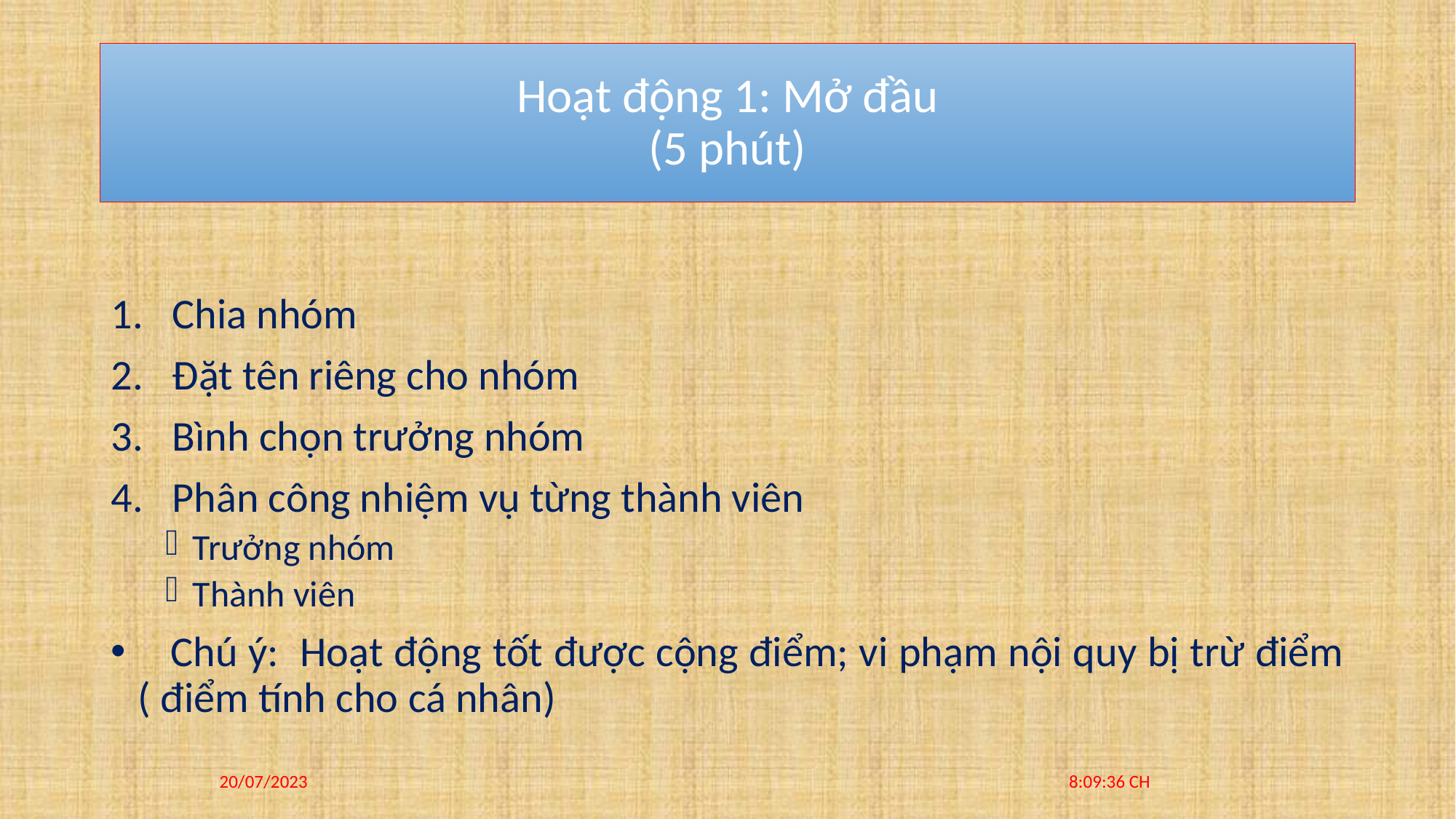

# Hoạt động 1: Mở đầu (5 phút)
Chia nhóm
Đặt tên riêng cho nhóm
Bình chọn trưởng nhóm
Phân công nhiệm vụ từng thành viên
Trưởng nhóm
Thành viên
   Chú ý:  Hoạt động tốt được cộng điểm; vi phạm nội quy bị trừ điểm ( điểm tính cho cá nhân)

20/07/2023
8:09:36 CH